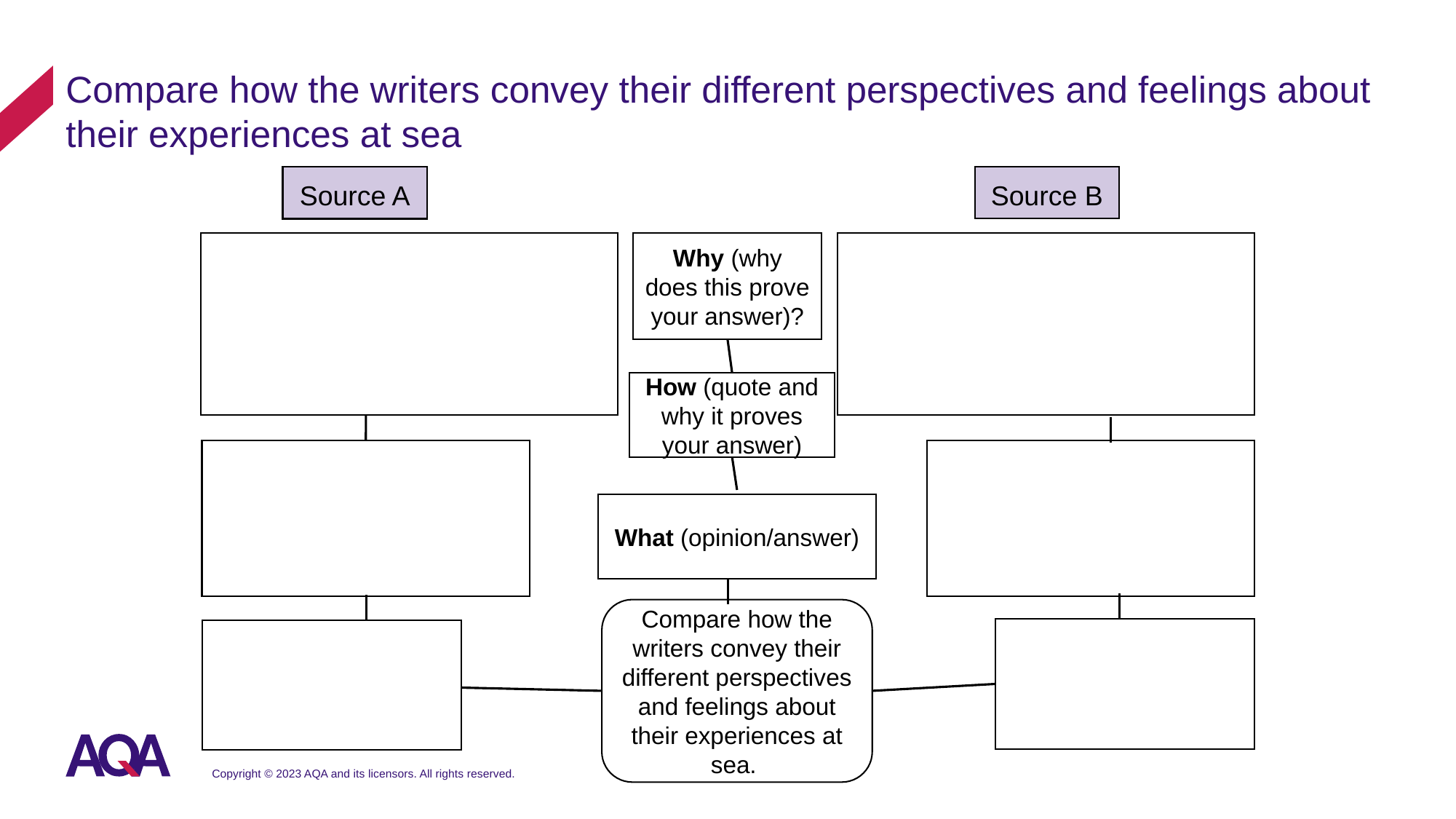

# Compare how the writers convey their different perspectives and feelings about their experiences at sea
Source B
Source A
Why (why does this prove your answer)?

How (quote and why it proves your answer)

What (opinion/answer)
Compare how the writers convey their different perspectives and feelings about their experiences at sea.

Copyright © 2023 AQA and its licensors. All rights reserved.